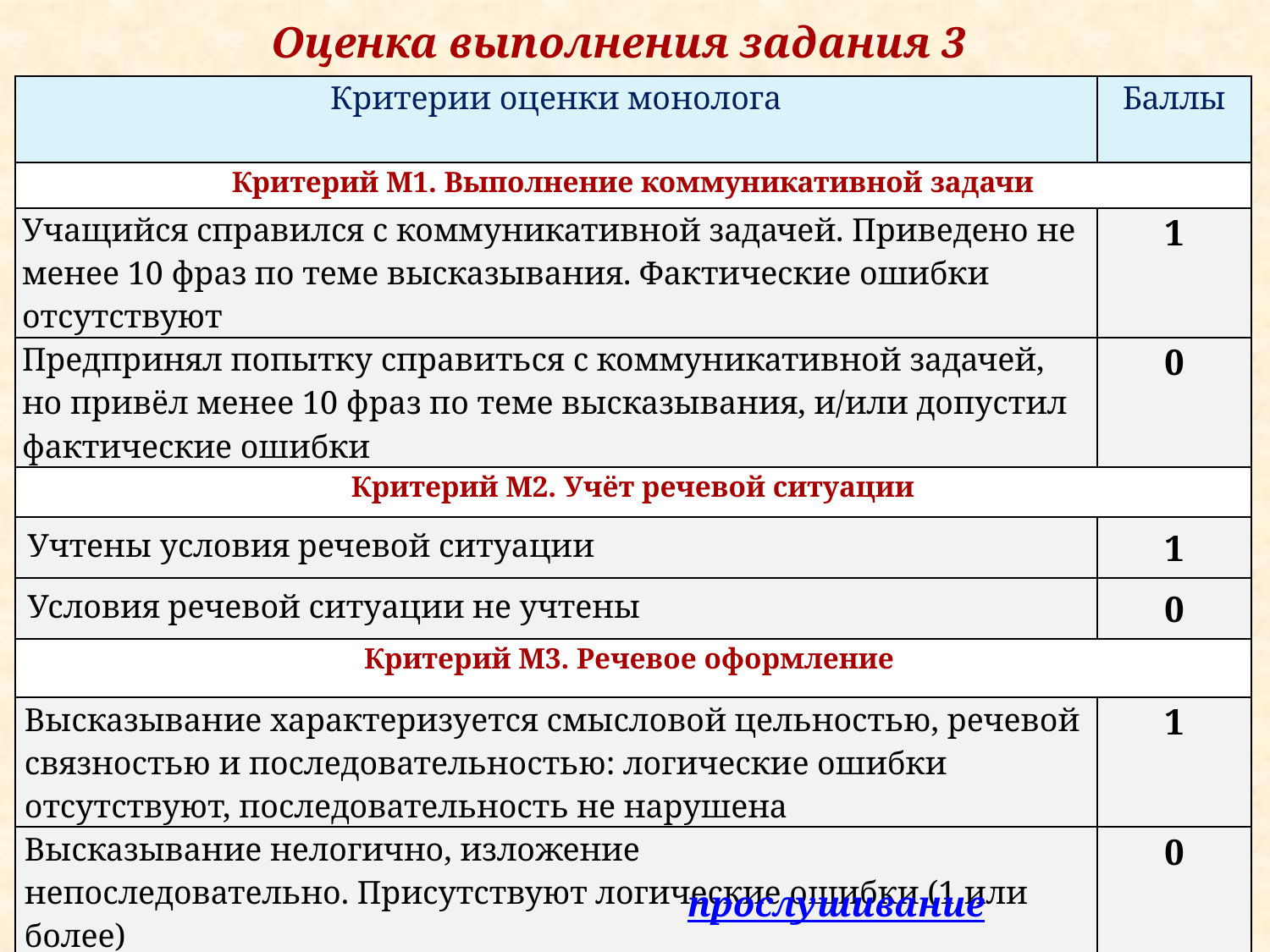

# Оценка выполнения задания 3
| Критерии оценки монолога | Баллы |
| --- | --- |
| Критерий М1. Выполнение коммуникативной задачи |  |
| Учащийся справился с коммуникативной задачей. Приведено не менее 10 фраз по теме высказывания. Фактические ошибки отсутствуют | 1 |
| Предпринял попытку справиться с коммуникативной задачей, но привёл менее 10 фраз по теме высказывания, и/или допустил фактические ошибки | 0 |
| Критерий М2. Учёт речевой ситуации |  |
| Учтены условия речевой ситуации | 1 |
| Условия речевой ситуации не учтены | 0 |
| Критерий М3. Речевое оформление |  |
| Высказывание характеризуется смысловой цельностью, речевой связностью и последовательностью: логические ошибки отсутствуют, последовательность не нарушена | 1 |
| Высказывание нелогично, изложение непоследовательно. Присутствуют логические ошибки (1 или более) | 0 |
| 3 балла – максимум за монолог |  |
прослушивание